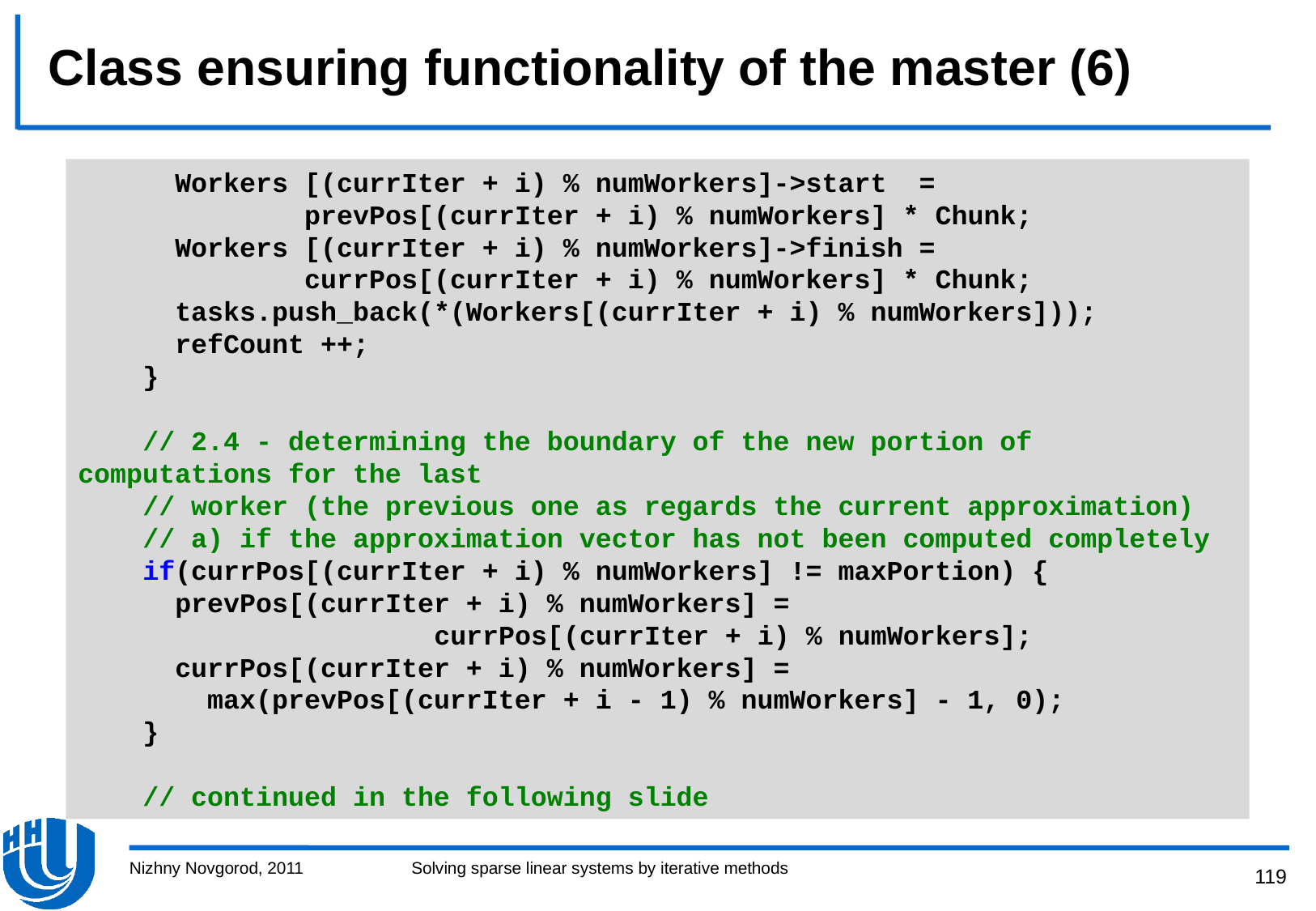

# Class ensuring functionality of the master (6)
      Workers [(currIter + i) % numWorkers]->start  =
              prevPos[(currIter + i) % numWorkers] * Chunk;
      Workers [(currIter + i) % numWorkers]->finish =
              currPos[(currIter + i) % numWorkers] * Chunk;
      tasks.push_back(*(Workers[(currIter + i) % numWorkers]));
      refCount ++;
    }

    // 2.4 - determining the boundary of the new portion of computations for the last
    // worker (the previous one as regards the current approximation)
    // a) if the approximation vector has not been computed completely
    if(currPos[(currIter + i) % numWorkers] != maxPortion) {
      prevPos[(currIter + i) % numWorkers] =
                      currPos[(currIter + i) % numWorkers];
      currPos[(currIter + i) % numWorkers] =
        max(prevPos[(currIter + i - 1) % numWorkers] - 1, 0);
    }

    // continued in the following slide

Nizhny Novgorod, 2011
Solving sparse linear systems by iterative methods